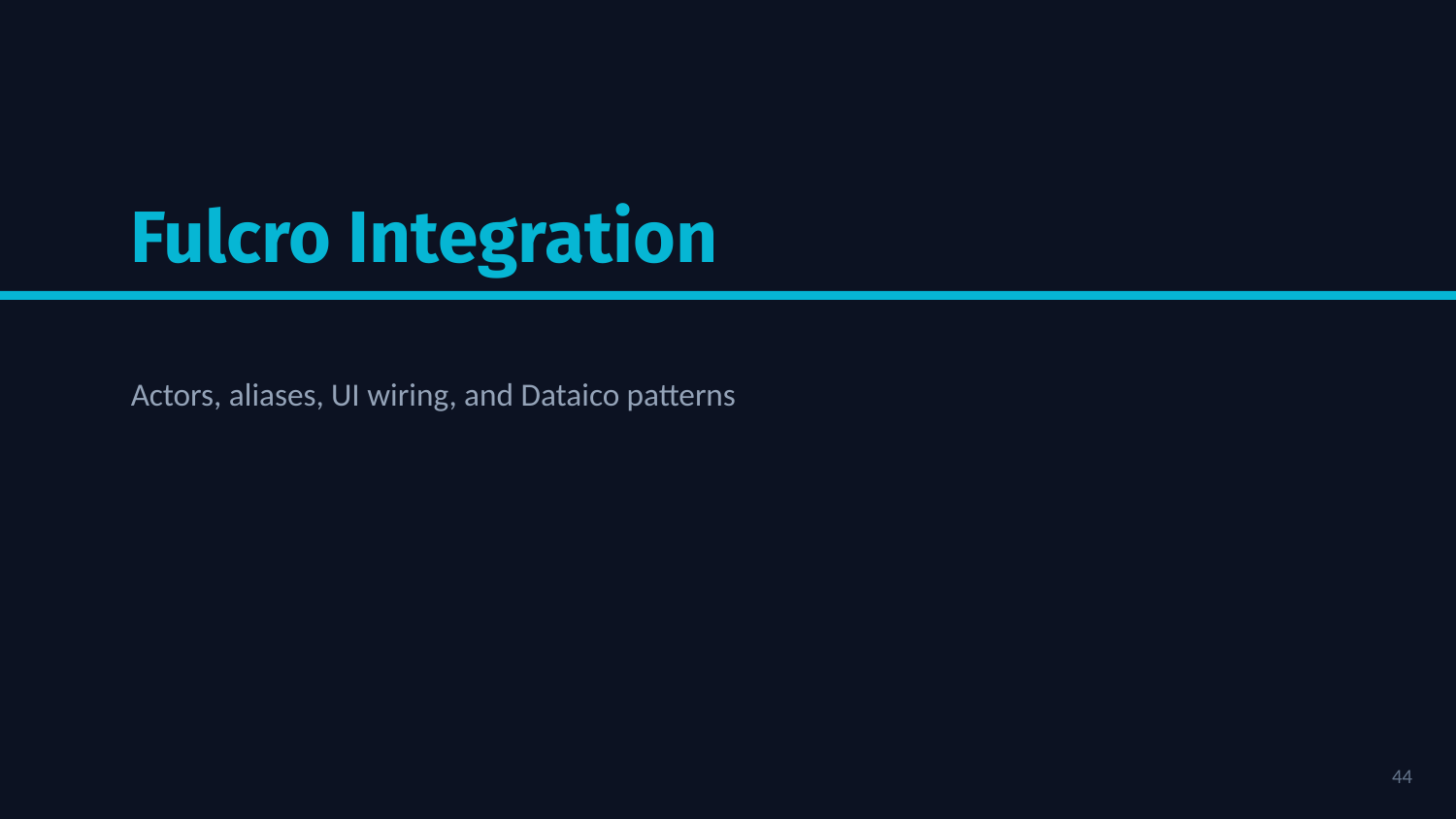

Fulcro Integration

Actors, aliases, UI wiring, and Dataico patterns
44